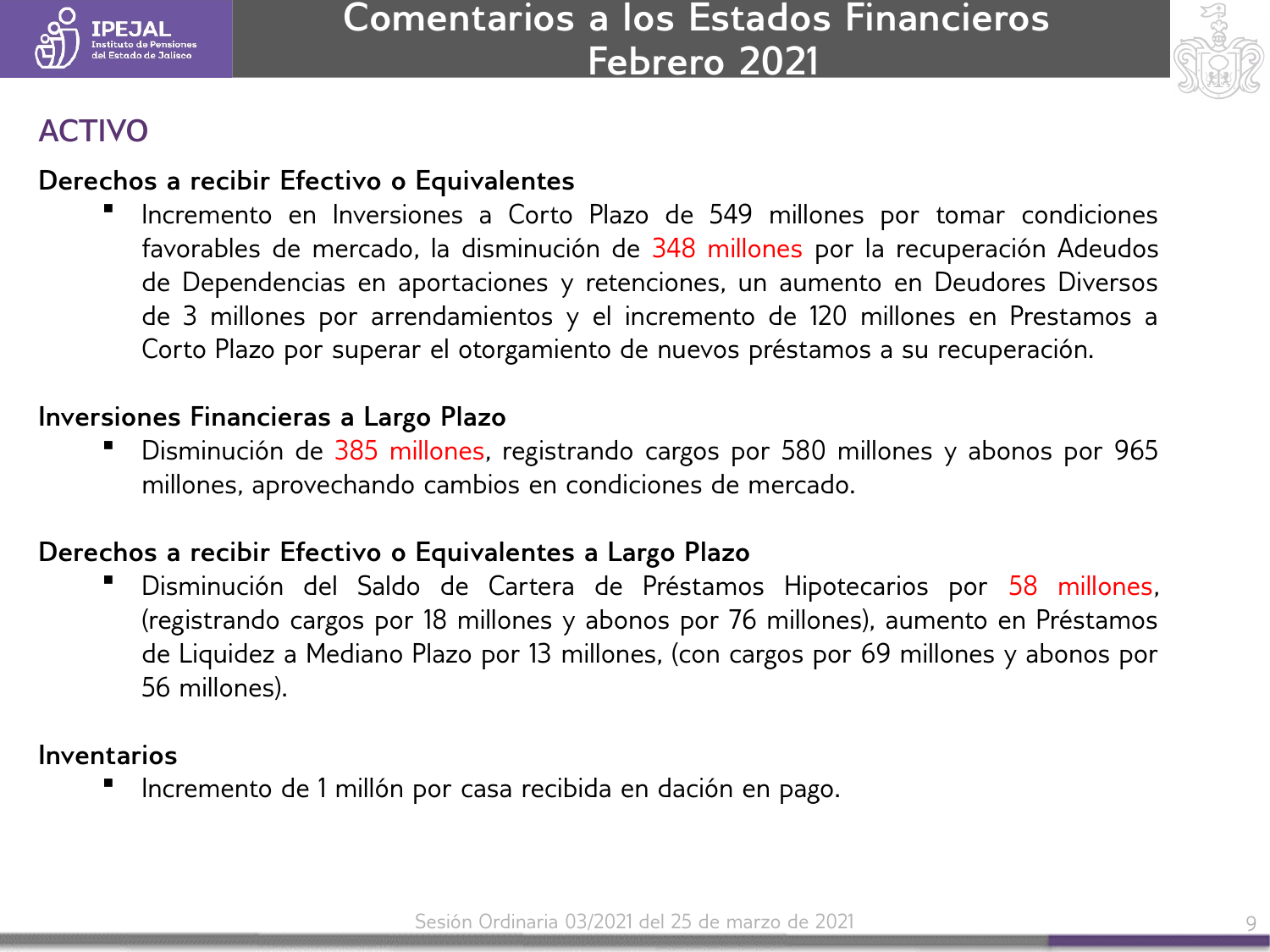

# Comentarios a los Estados Financieros Febrero 2021
ACTIVO
Derechos a recibir Efectivo o Equivalentes
Incremento en Inversiones a Corto Plazo de 549 millones por tomar condiciones favorables de mercado, la disminución de 348 millones por la recuperación Adeudos de Dependencias en aportaciones y retenciones, un aumento en Deudores Diversos de 3 millones por arrendamientos y el incremento de 120 millones en Prestamos a Corto Plazo por superar el otorgamiento de nuevos préstamos a su recuperación.

Inversiones Financieras a Largo Plazo
Disminución de 385 millones, registrando cargos por 580 millones y abonos por 965 millones, aprovechando cambios en condiciones de mercado.

Derechos a recibir Efectivo o Equivalentes a Largo Plazo
Disminución del Saldo de Cartera de Préstamos Hipotecarios por 58 millones, (registrando cargos por 18 millones y abonos por 76 millones), aumento en Préstamos de Liquidez a Mediano Plazo por 13 millones, (con cargos por 69 millones y abonos por 56 millones).

Inventarios
Incremento de 1 millón por casa recibida en dación en pago.
Sesión Ordinaria 03/2021 del 25 de marzo de 2021
9